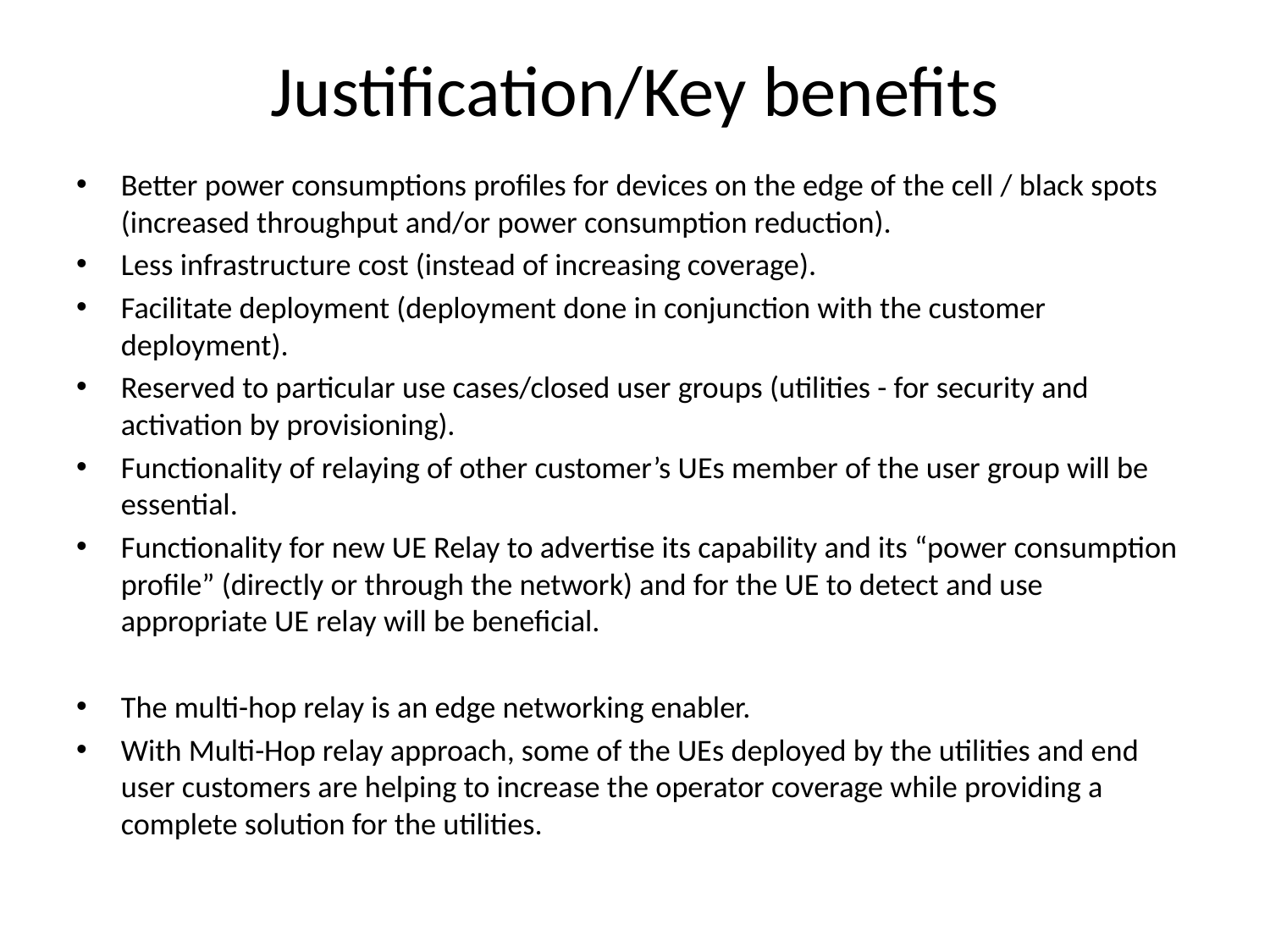

# Justification/Key benefits
Better power consumptions profiles for devices on the edge of the cell / black spots (increased throughput and/or power consumption reduction).
Less infrastructure cost (instead of increasing coverage).
Facilitate deployment (deployment done in conjunction with the customer deployment).
Reserved to particular use cases/closed user groups (utilities - for security and activation by provisioning).
Functionality of relaying of other customer’s UEs member of the user group will be essential.
Functionality for new UE Relay to advertise its capability and its “power consumption profile” (directly or through the network) and for the UE to detect and use appropriate UE relay will be beneficial.

The multi-hop relay is an edge networking enabler.
With Multi-Hop relay approach, some of the UEs deployed by the utilities and end user customers are helping to increase the operator coverage while providing a complete solution for the utilities.